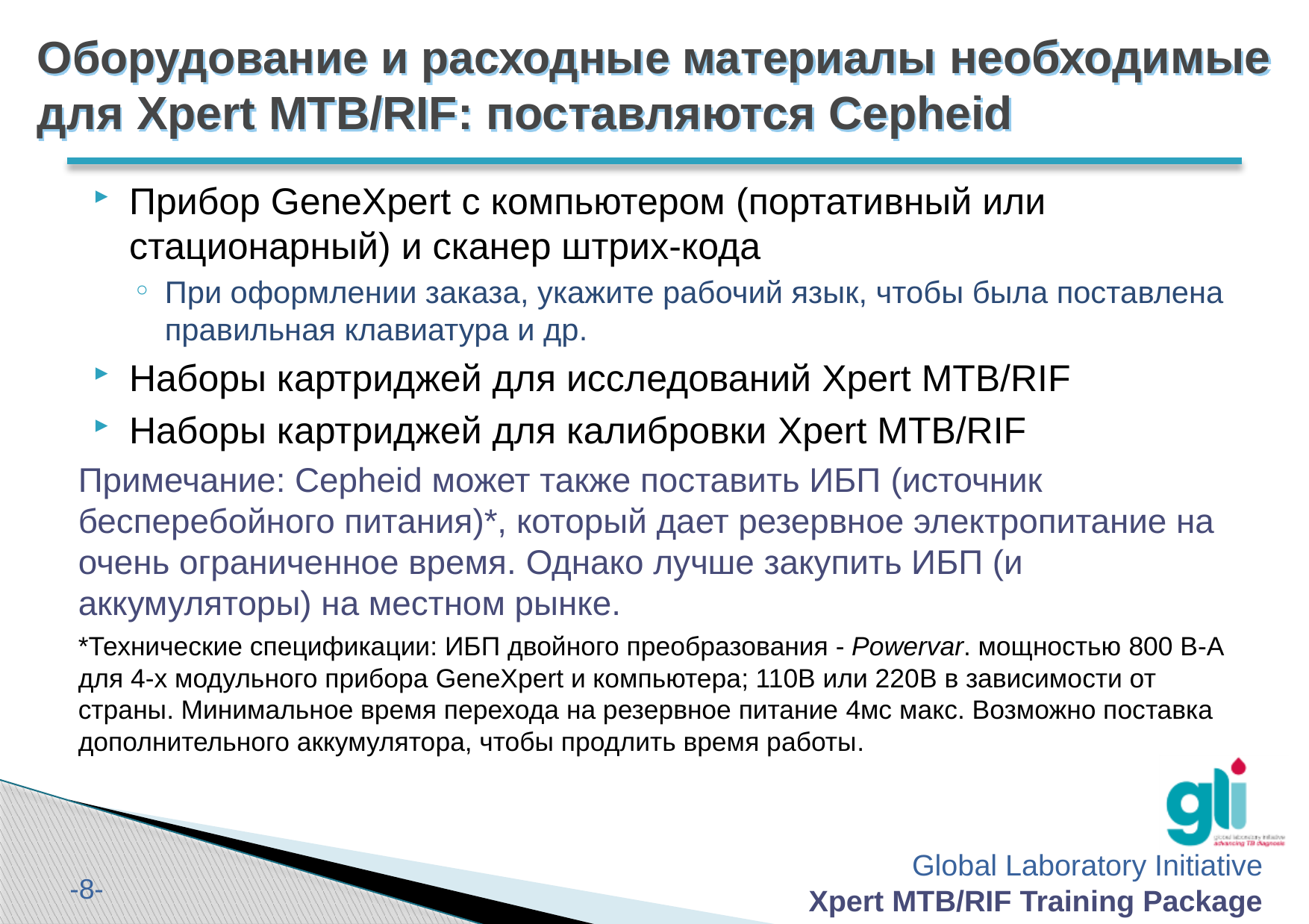

# Оборудование и расходные материалы необходимые для Xpert MTB/RIF: поставляются Cepheid
Прибор GeneXpert с компьютером (портативный или стационарный) и сканер штрих-кода
При оформлении заказа, укажите рабочий язык, чтобы была поставлена правильная клавиатура и др.
Наборы картриджей для исследований Xpert MTB/RIF
Наборы картриджей для калибровки Xpert MTB/RIF
Примечание: Cepheid может также поставить ИБП (источник бесперебойного питания)*, который дает резервное электропитание на очень ограниченное время. Однако лучше закупить ИБП (и аккумуляторы) на местном рынке.
*Технические спецификации: ИБП двойного преобразования - Powervar. мощностью 800 В-А для 4-х модульного прибора GeneXpert и компьютера; 110В или 220В в зависимости от страны. Минимальное время перехода на резервное питание 4мс макс. Возможно поставка дополнительного аккумулятора, чтобы продлить время работы.